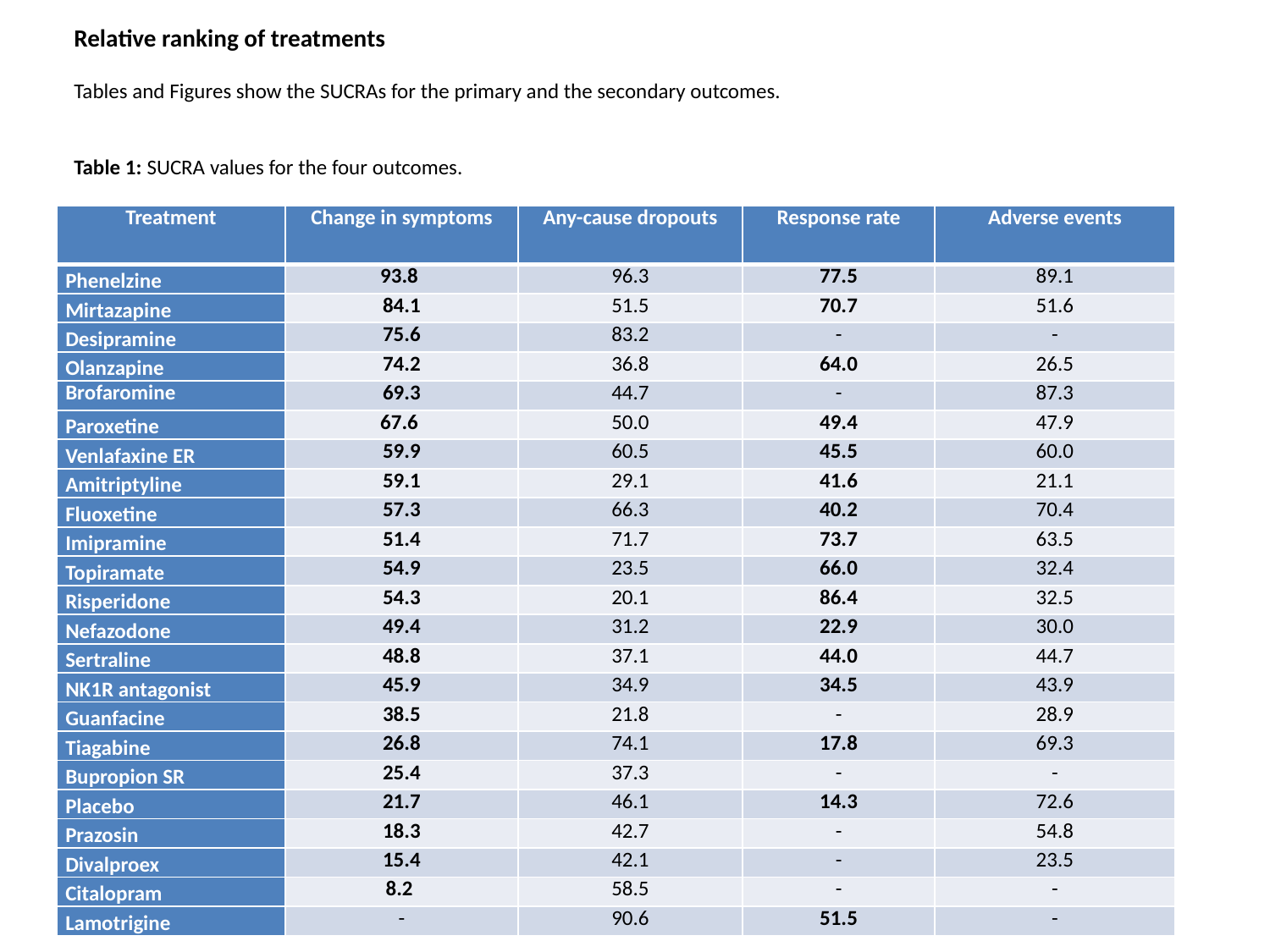

Relative ranking of treatments

Tables and Figures show the SUCRAs for the primary and the secondary outcomes.

Table 1: SUCRA values for the four outcomes.
| Treatment | Change in symptoms | Any-cause dropouts | Response rate | Adverse events |
| --- | --- | --- | --- | --- |
| Phenelzine | 93.8 | 96.3 | 77.5 | 89.1 |
| Mirtazapine | 84.1 | 51.5 | 70.7 | 51.6 |
| Desipramine | 75.6 | 83.2 | - | - |
| Olanzapine | 74.2 | 36.8 | 64.0 | 26.5 |
| Brofaromine | 69.3 | 44.7 | - | 87.3 |
| Paroxetine | 67.6 | 50.0 | 49.4 | 47.9 |
| Venlafaxine ER | 59.9 | 60.5 | 45.5 | 60.0 |
| Amitriptyline | 59.1 | 29.1 | 41.6 | 21.1 |
| Fluoxetine | 57.3 | 66.3 | 40.2 | 70.4 |
| Imipramine | 51.4 | 71.7 | 73.7 | 63.5 |
| Topiramate | 54.9 | 23.5 | 66.0 | 32.4 |
| Risperidone | 54.3 | 20.1 | 86.4 | 32.5 |
| Nefazodone | 49.4 | 31.2 | 22.9 | 30.0 |
| Sertraline | 48.8 | 37.1 | 44.0 | 44.7 |
| NK1R antagonist | 45.9 | 34.9 | 34.5 | 43.9 |
| Guanfacine | 38.5 | 21.8 | - | 28.9 |
| Tiagabine | 26.8 | 74.1 | 17.8 | 69.3 |
| Bupropion SR | 25.4 | 37.3 | - | - |
| Placebo | 21.7 | 46.1 | 14.3 | 72.6 |
| Prazosin | 18.3 | 42.7 | - | 54.8 |
| Divalproex | 15.4 | 42.1 | - | 23.5 |
| Citalopram | 8.2 | 58.5 | - | - |
| Lamotrigine | - | 90.6 | 51.5 | - |